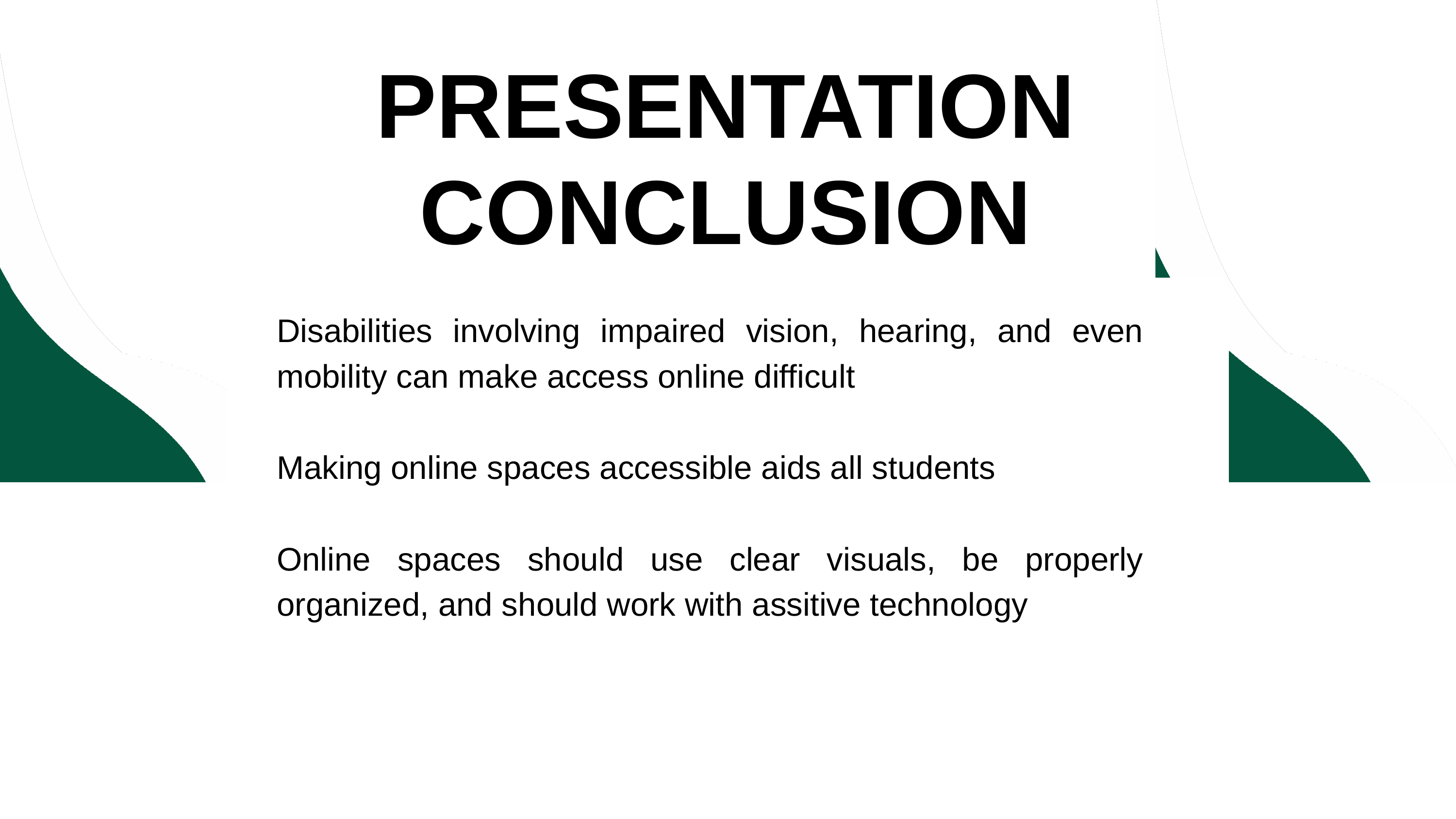

PRESENTATION CONCLUSION

Disabilities involving impaired vision, hearing, and even mobility can make access online difficult

Making online spaces accessible aids all students

Online spaces should use clear visuals, be properly organized, and should work with assitive technology